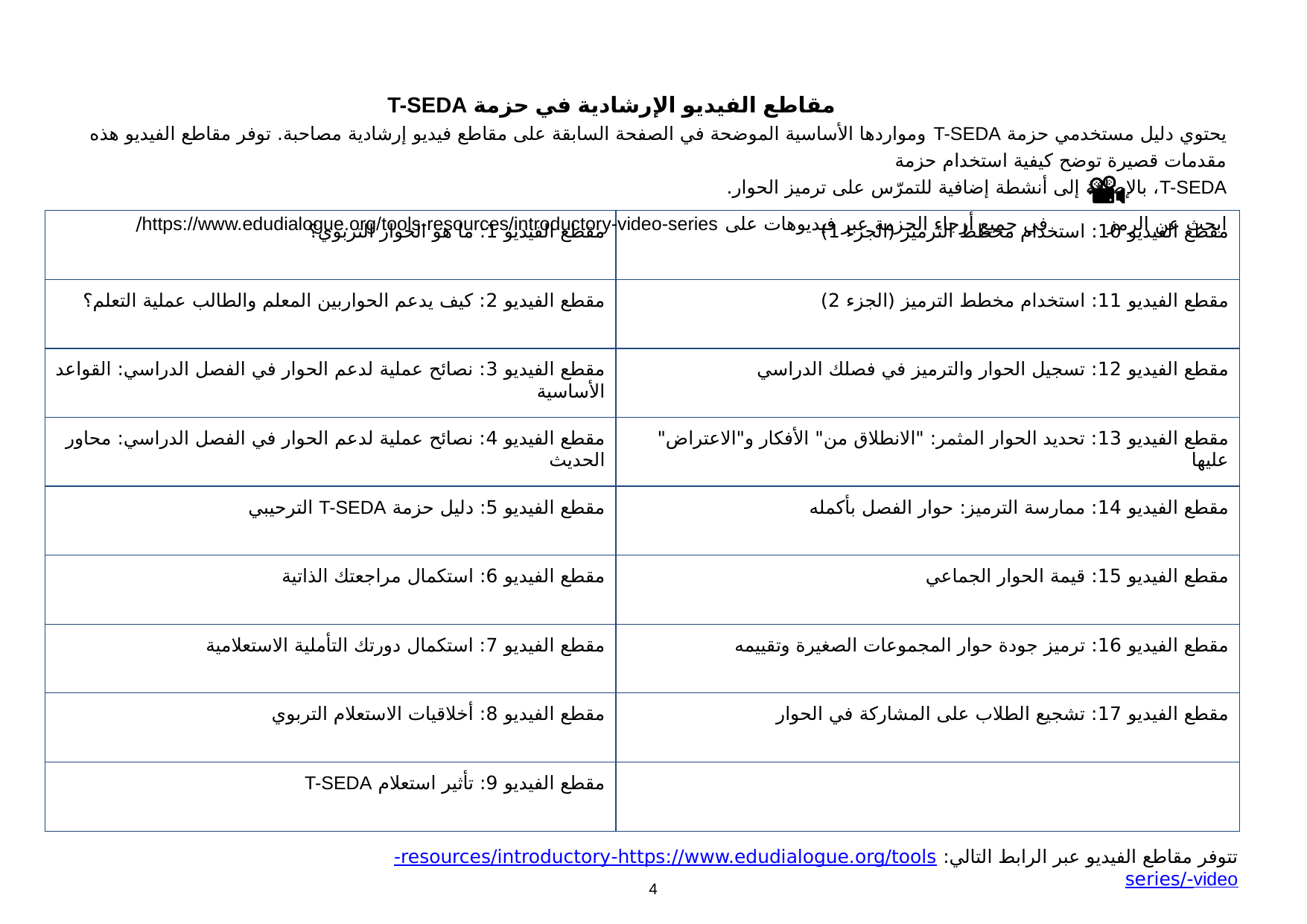

مقاطع الفيديو الإرشادية في حزمة T-SEDA
يحتوي دليل مستخدمي حزمة T-SEDA ومواردها الأساسية الموضحة في الصفحة السابقة على مقاطع فيديو إرشادية مصاحبة. توفر مقاطع الفيديو هذه مقدمات قصيرة توضح كيفية استخدام حزمة
T-SEDA، بالإضافة إلى أنشطة إضافية للتمرّس على ترميز الحوار.
ابحث عن الرمز       	   في جميع أرجاء الحزمة عبر فيديوهات على https://www.edudialogue.org/tools-resources/introductory-video-series/

| مقطع الفيديو 1: ما هو الحوار التربوي؟ | مقطع الفيديو 10: استخدام مخطط الترميز (الجزء 1) |
| --- | --- |
| مقطع الفيديو 2: كيف يدعم الحواربين المعلم والطالب عملية التعلم؟ | مقطع الفيديو 11: استخدام مخطط الترميز (الجزء 2) |
| مقطع الفيديو 3: نصائح عملية لدعم الحوار في الفصل الدراسي: القواعد الأساسية | مقطع الفيديو 12: تسجيل الحوار والترميز في فصلك الدراسي |
| مقطع الفيديو 4: نصائح عملية لدعم الحوار في الفصل الدراسي: محاور الحديث | مقطع الفيديو 13: تحديد الحوار المثمر: "الانطلاق من" الأفكار و"الاعتراض" عليها |
| مقطع الفيديو 5: دليل حزمة T-SEDA الترحيبي | مقطع الفيديو 14: ممارسة الترميز: حوار الفصل بأكمله |
| مقطع الفيديو 6: استكمال مراجعتك الذاتية | مقطع الفيديو 15: قيمة الحوار الجماعي |
| مقطع الفيديو 7: استكمال دورتك التأملية الاستعلامية | مقطع الفيديو 16: ترميز جودة حوار المجموعات الصغيرة وتقييمه |
| مقطع الفيديو 8: أخلاقيات الاستعلام التربوي | مقطع الفيديو 17: تشجيع الطلاب على المشاركة في الحوار |
| مقطع الفيديو 9: تأثير استعلام T-SEDA |  |
تتوفر مقاطع الفيديو عبر الرابط التالي: https://www.edudialogue.org/tools-resources/introductory-video-series/
4